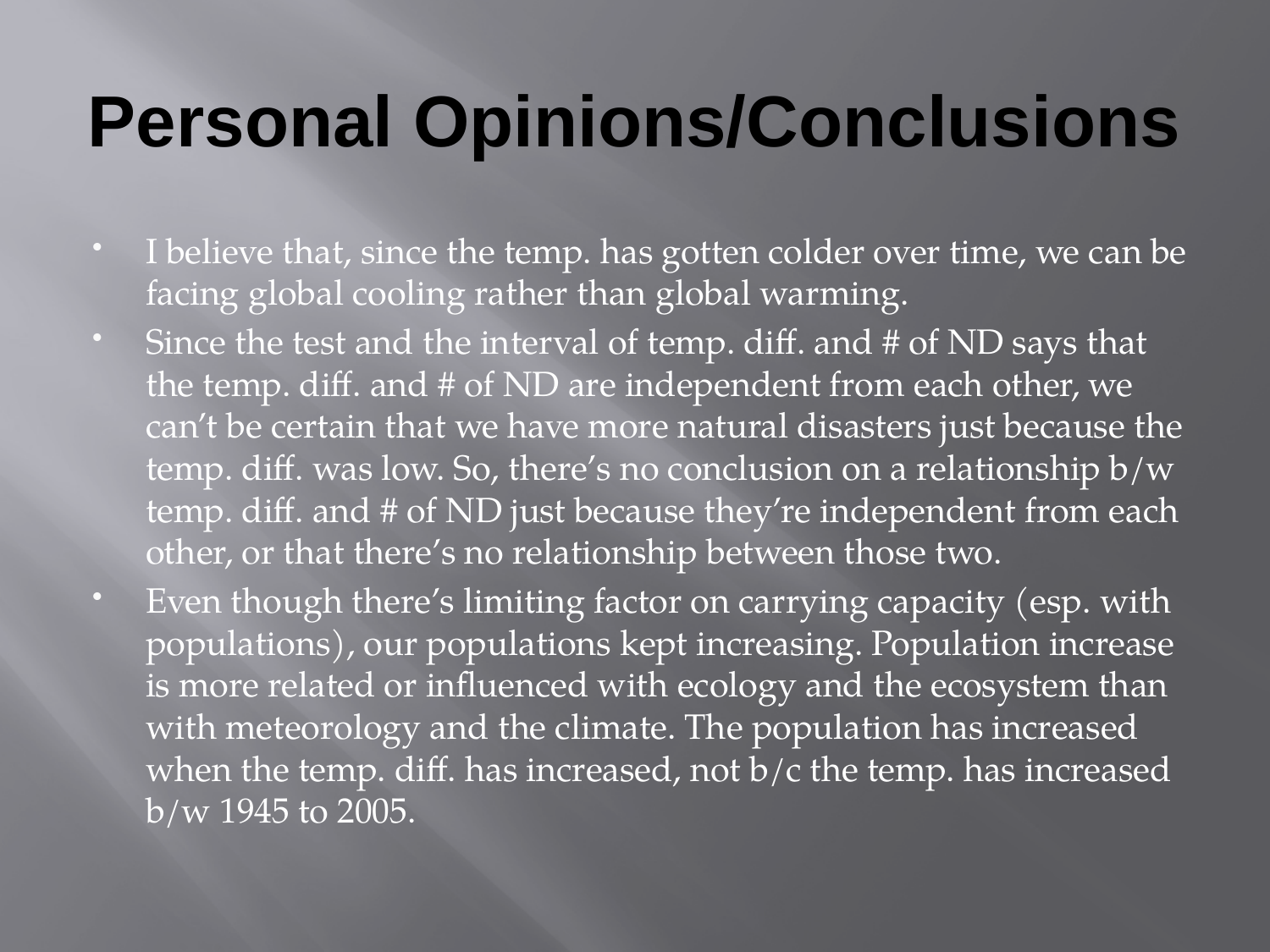

# Personal Opinions/Conclusions
I believe that, since the temp. has gotten colder over time, we can be facing global cooling rather than global warming.
Since the test and the interval of temp. diff. and # of ND says that the temp. diff. and # of ND are independent from each other, we can’t be certain that we have more natural disasters just because the temp. diff. was low. So, there’s no conclusion on a relationship b/w temp. diff. and # of ND just because they’re independent from each other, or that there’s no relationship between those two.
Even though there’s limiting factor on carrying capacity (esp. with populations), our populations kept increasing. Population increase is more related or influenced with ecology and the ecosystem than with meteorology and the climate. The population has increased when the temp. diff. has increased, not b/c the temp. has increased b/w 1945 to 2005.